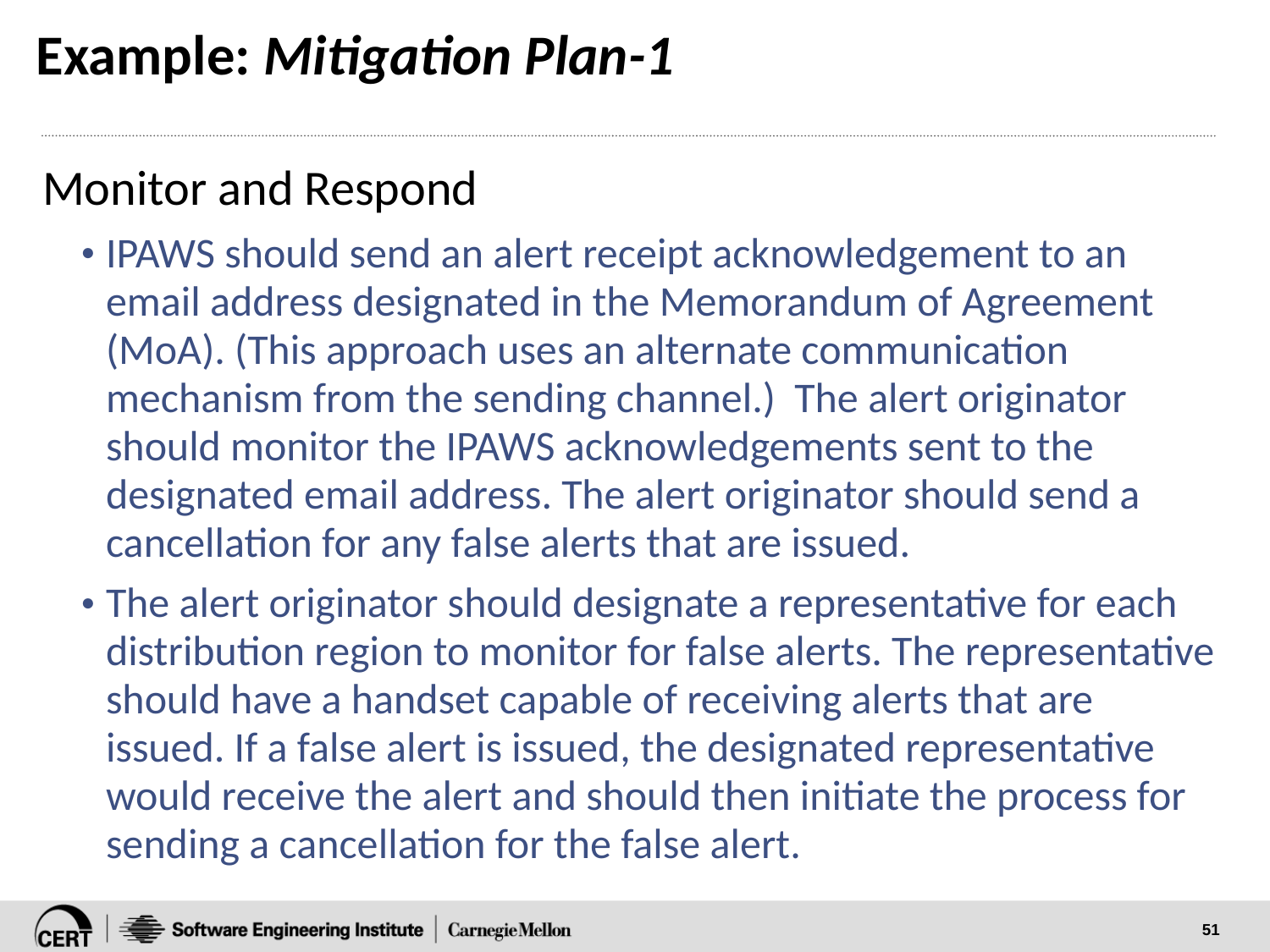

# Example: Mitigation Plan-1
Monitor and Respond
IPAWS should send an alert receipt acknowledgement to an email address designated in the Memorandum of Agreement (MoA). (This approach uses an alternate communication mechanism from the sending channel.)  The alert originator should monitor the IPAWS acknowledgements sent to the designated email address. The alert originator should send a cancellation for any false alerts that are issued.
The alert originator should designate a representative for each distribution region to monitor for false alerts. The representative should have a handset capable of receiving alerts that are issued. If a false alert is issued, the designated representative would receive the alert and should then initiate the process for sending a cancellation for the false alert.